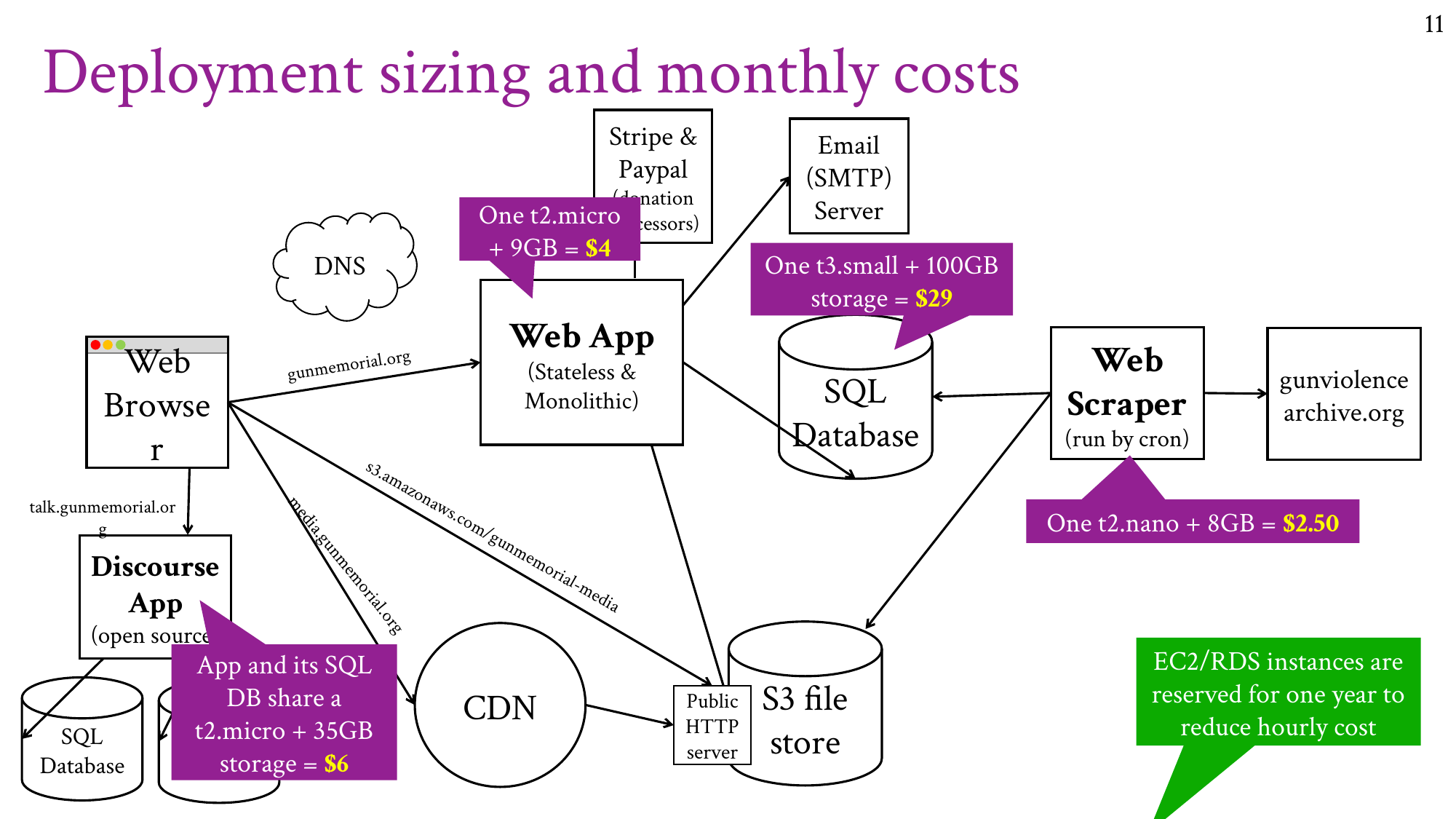

# Deployment sizing and monthly costs
Stripe & Paypal (donation processors)
Email (SMTP) Server
One t2.micro + 9GB = $4
DNS
One t3.small + 100GB storage = $29
Web App
(Stateless & Monolithic)
SQL Database
Web Scraper
(run by cron)
gunviolencearchive.org
Web Browser

gunmemorial.org
talk.gunmemorial.org
One t2.nano + 8GB = $2.50
s3.amazonaws.com/gunmemorial-media
Discourse App
(open source)
media.gunmemorial.org
S3 file store
CDN
EC2/RDS instances are reserved for one year to reduce hourly cost
App and its SQL DB share a t2.micro + 35GB storage = $6
SQL Database
S3 file store
Public HTTP
server